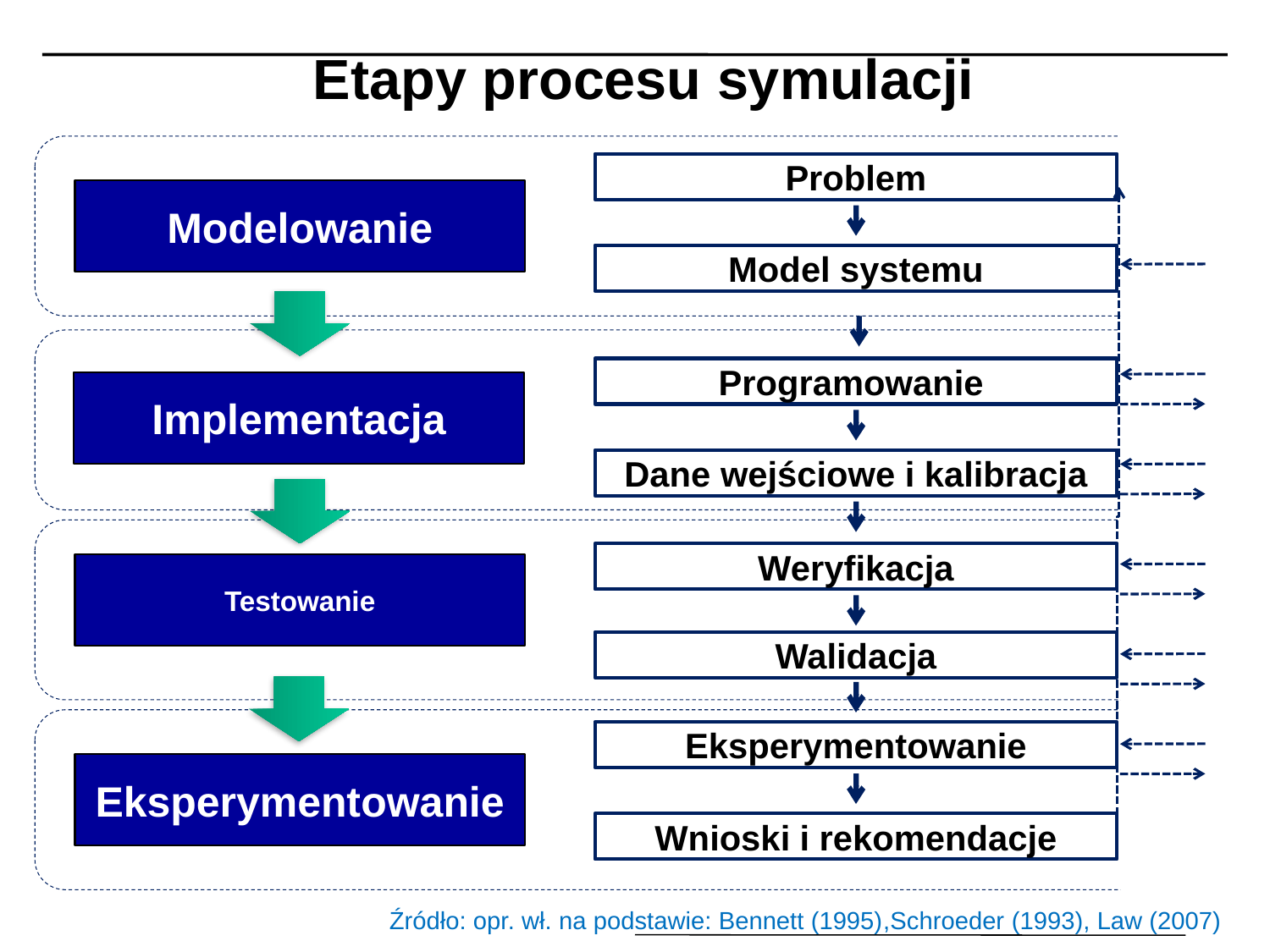

# Etapy procesu symulacji

Problem
Modelowanie
Model systemu

Programowanie
Implementacja
Dane wejściowe i kalibracja

Weryfikacja
Testowanie
Walidacja

Eksperymentowanie
Eksperymentowanie
Wnioski i rekomendacje
Źródło: opr. wł. na podstawie: Bennett (1995),Schroeder (1993), Law (2007)